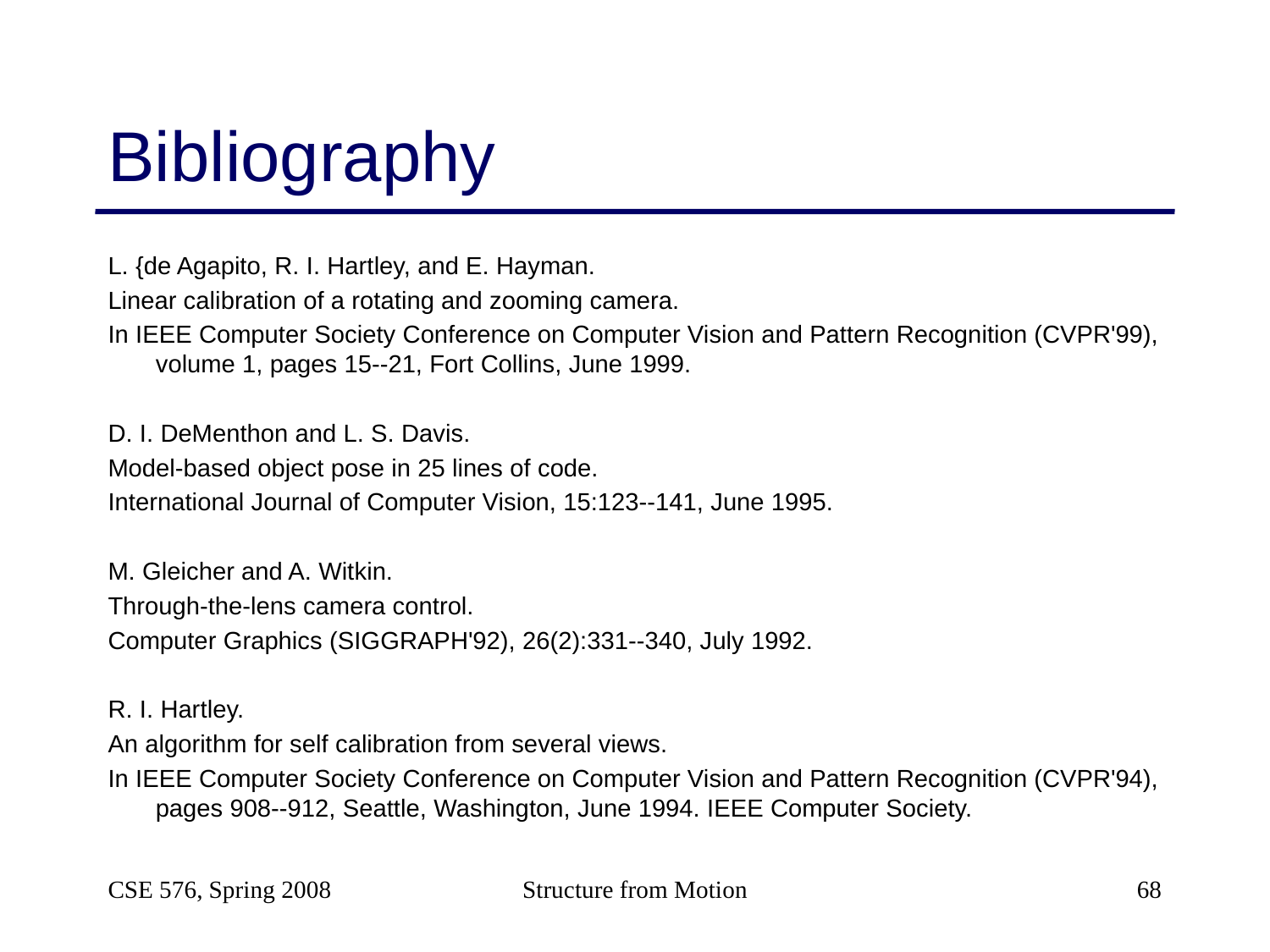

# Bibliography
L. {de Agapito, R. I. Hartley, and E. Hayman.
Linear calibration of a rotating and zooming camera.
In IEEE Computer Society Conference on Computer Vision and Pattern Recognition (CVPR'99), volume 1, pages 15--21, Fort Collins, June 1999.

D. I. DeMenthon and L. S. Davis.
Model-based object pose in 25 lines of code.
International Journal of Computer Vision, 15:123--141, June 1995.

M. Gleicher and A. Witkin.
Through-the-lens camera control.
Computer Graphics (SIGGRAPH'92), 26(2):331--340, July 1992.

R. I. Hartley.
An algorithm for self calibration from several views.
In IEEE Computer Society Conference on Computer Vision and Pattern Recognition (CVPR'94), pages 908--912, Seattle, Washington, June 1994. IEEE Computer Society.
CSE 576, Spring 2008
Structure from Motion
68